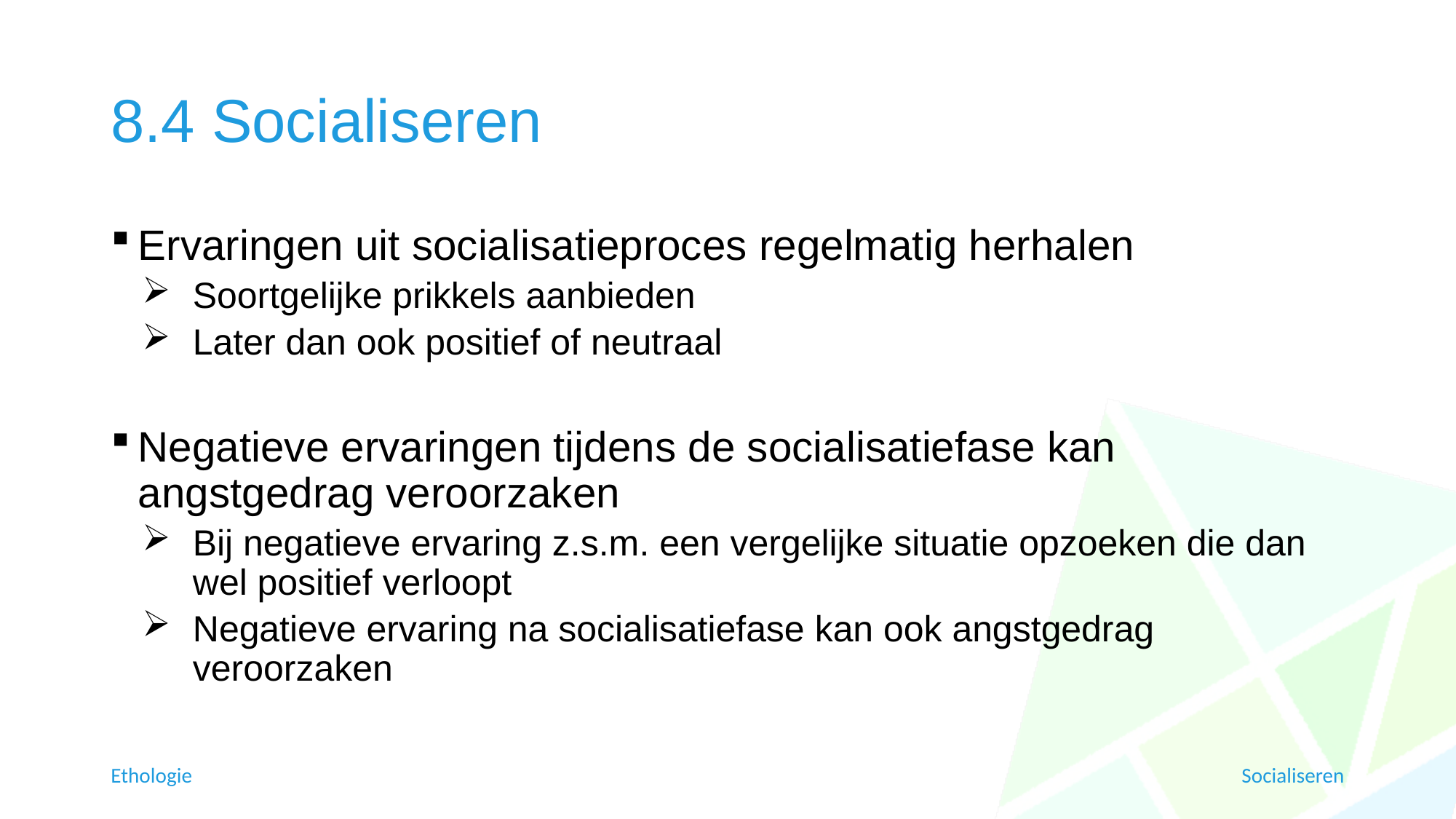

# 8.4 Socialiseren
Ervaringen uit socialisatieproces regelmatig herhalen
Soortgelijke prikkels aanbieden
Later dan ook positief of neutraal

Negatieve ervaringen tijdens de socialisatiefase kan angstgedrag veroorzaken
Bij negatieve ervaring z.s.m. een vergelijke situatie opzoeken die dan wel positief verloopt
Negatieve ervaring na socialisatiefase kan ook angstgedrag veroorzaken

Ethologie
Socialiseren